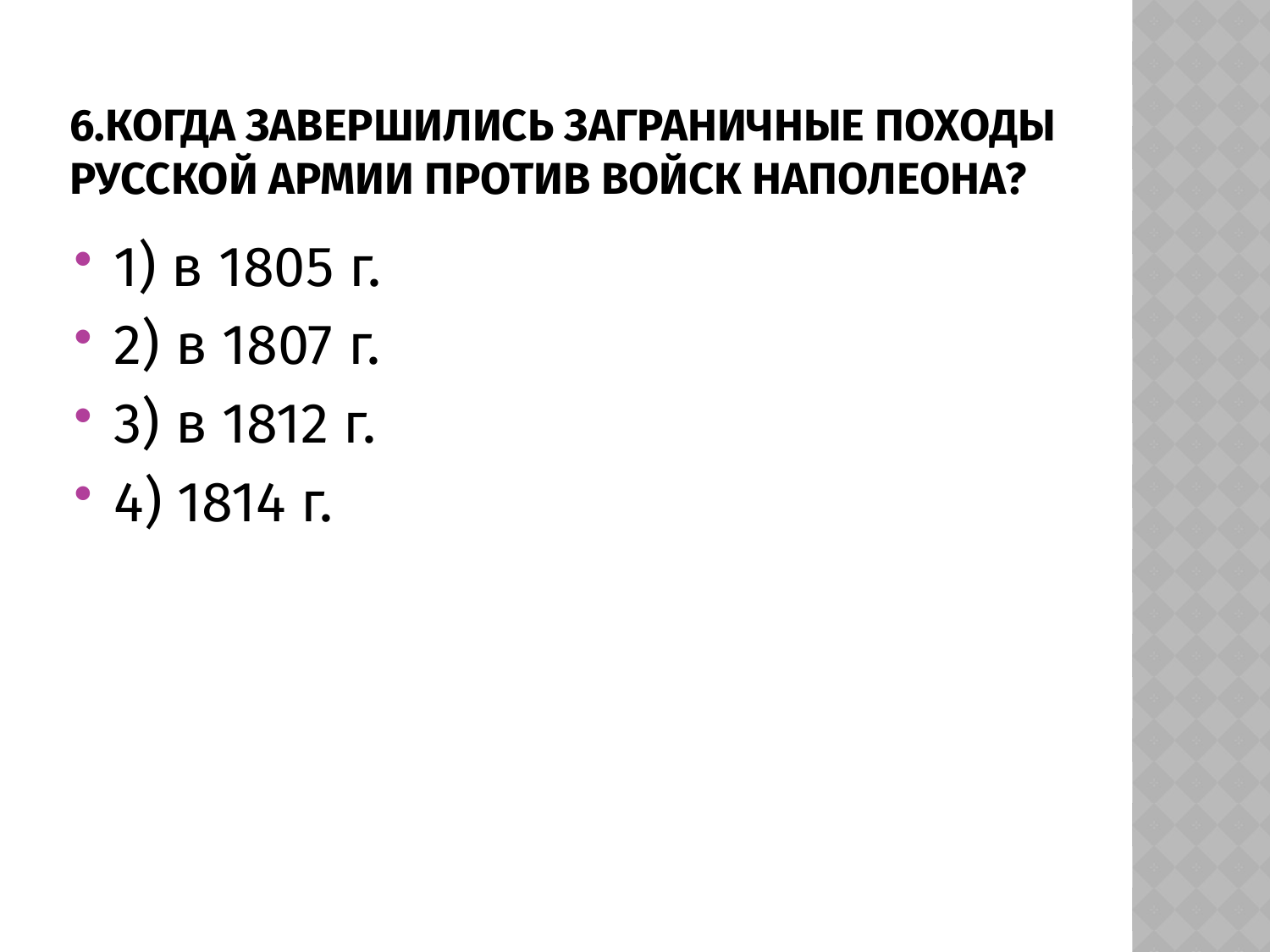

# 6.Когда завершились заграничные походы русской армии против войск Наполеона?
1) в 1805 г.
2) в 1807 г.
3) в 1812 г.
4) 1814 г.